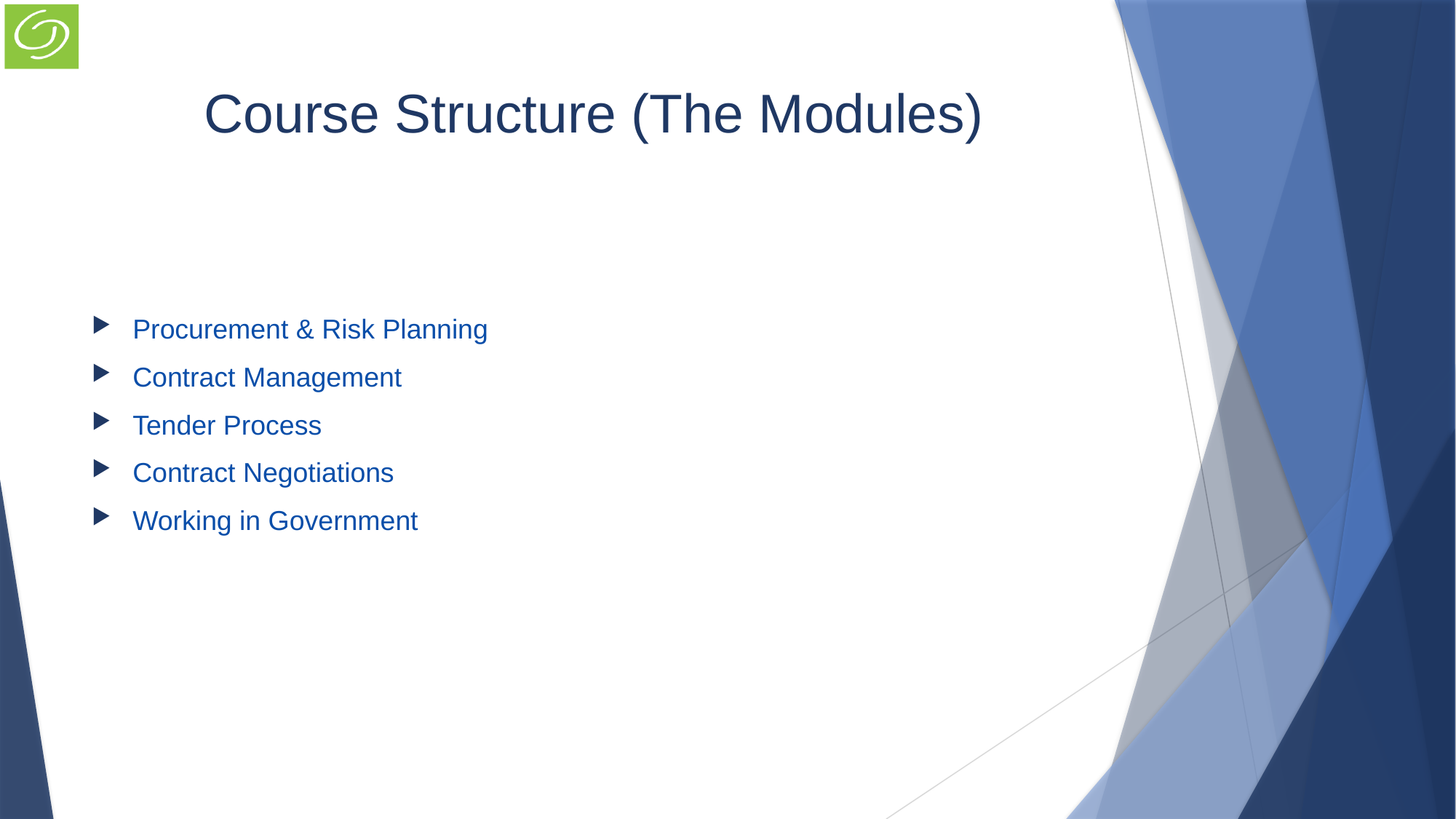

# Course Structure (The Modules)

Procurement & Risk Planning
Contract Management
Tender Process
Contract Negotiations
Working in Government